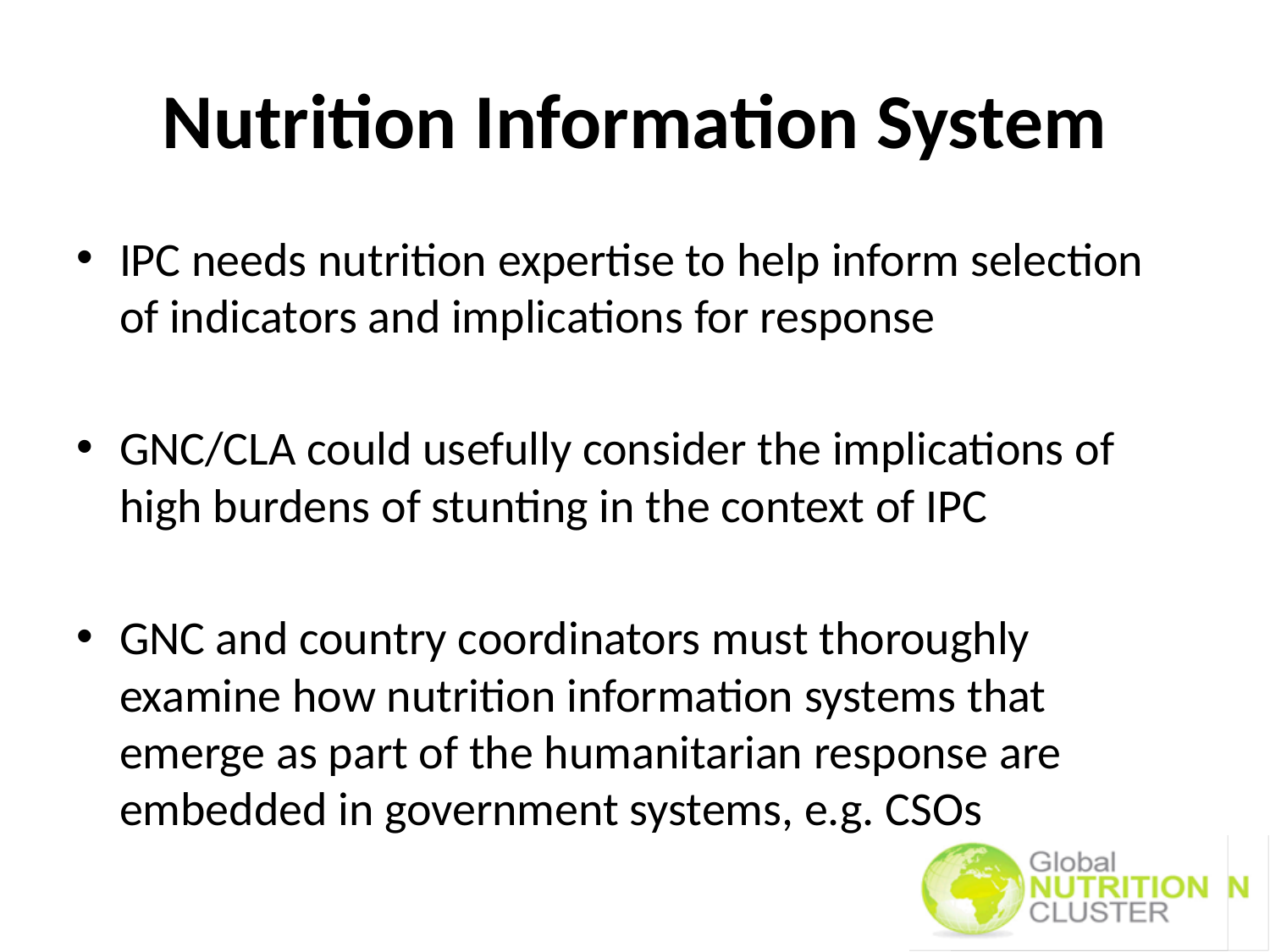

# Nutrition Information System
IPC needs nutrition expertise to help inform selection of indicators and implications for response

GNC/CLA could usefully consider the implications of high burdens of stunting in the context of IPC

GNC and country coordinators must thoroughly examine how nutrition information systems that emerge as part of the humanitarian response are embedded in government systems, e.g. CSOs